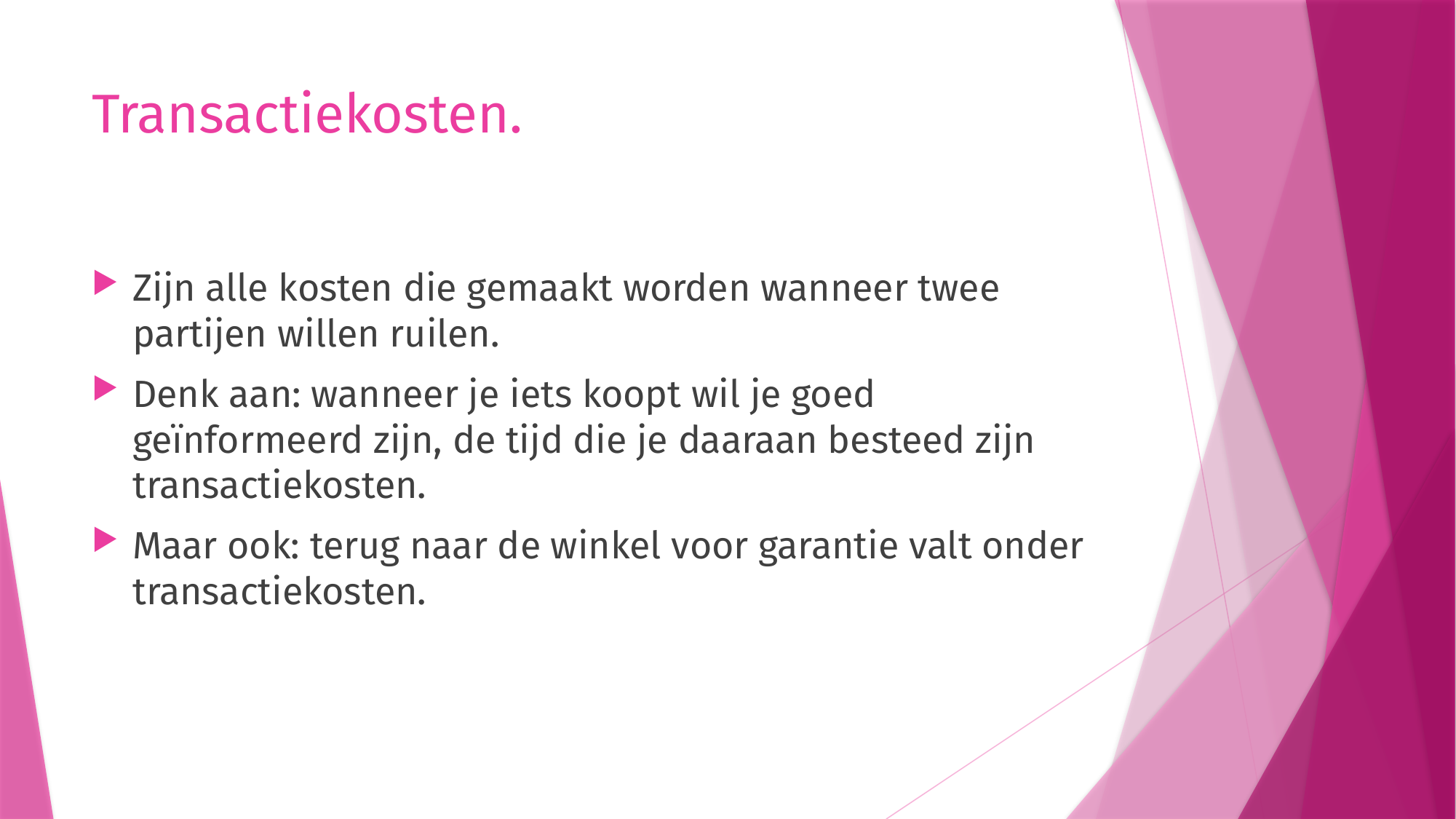

# Transactiekosten.
Zijn alle kosten die gemaakt worden wanneer twee partijen willen ruilen.
Denk aan: wanneer je iets koopt wil je goed geïnformeerd zijn, de tijd die je daaraan besteed zijn transactiekosten.
Maar ook: terug naar de winkel voor garantie valt onder transactiekosten.